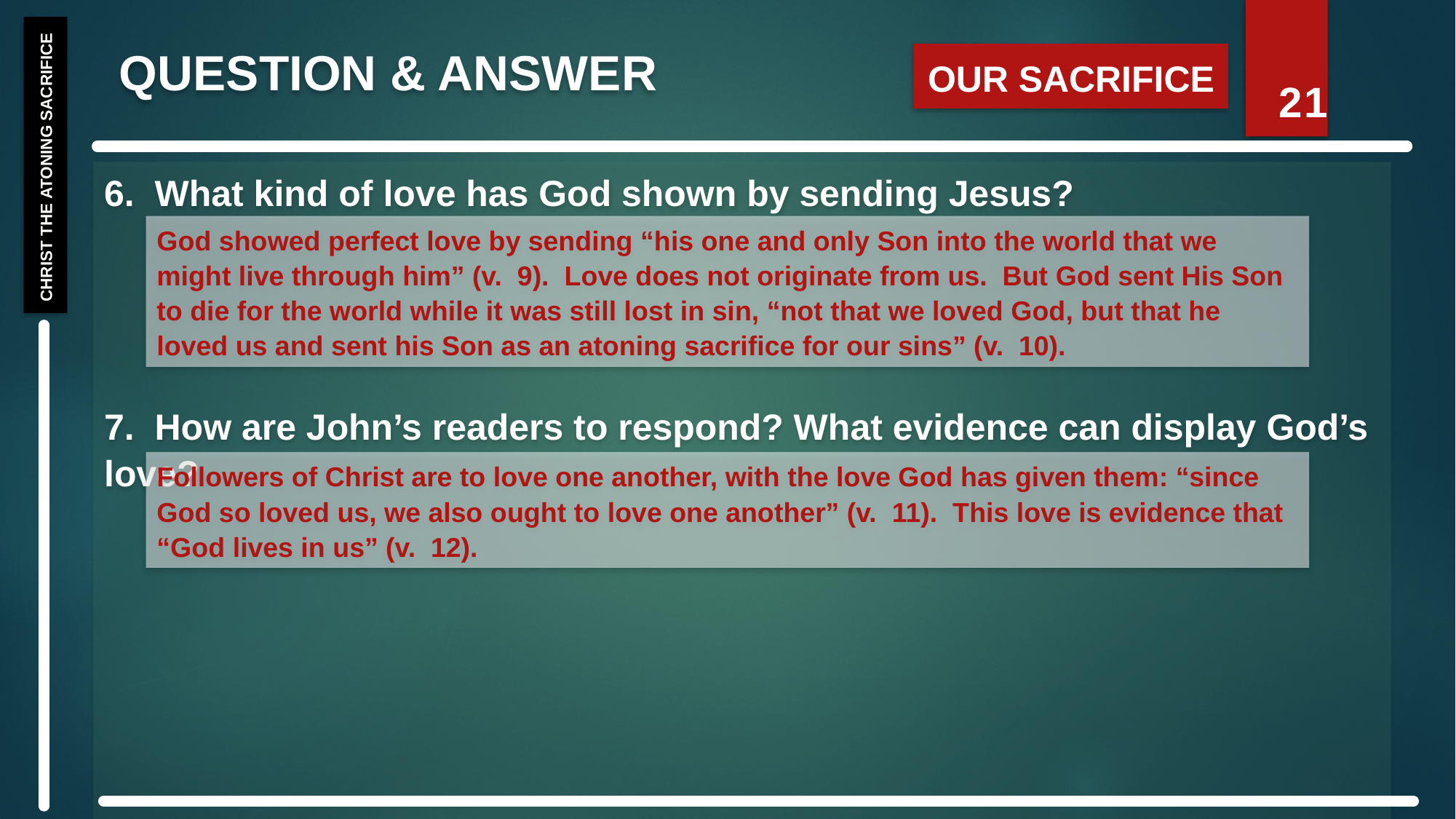

QUESTION & ANSWER
OUR SACRIFICE
21
Christ the Atoning Sacrifice

6.  What kind of love has God shown by sending Jesus?

7.  How are John’s readers to respond? What evidence can display God’s love?

God showed perfect love by sending “his one and only Son into the world that we might live through him” (v.  9).  Love does not originate from us.  But God sent His Son to die for the world while it was still lost in sin, “not that we loved God, but that he loved us and sent his Son as an atoning sacrifice for our sins” (v.  10).

Followers of Christ are to love one another, with the love God has given them: “since God so loved us, we also ought to love one another” (v.  11).  This love is evidence that “God lives in us” (v.  12).